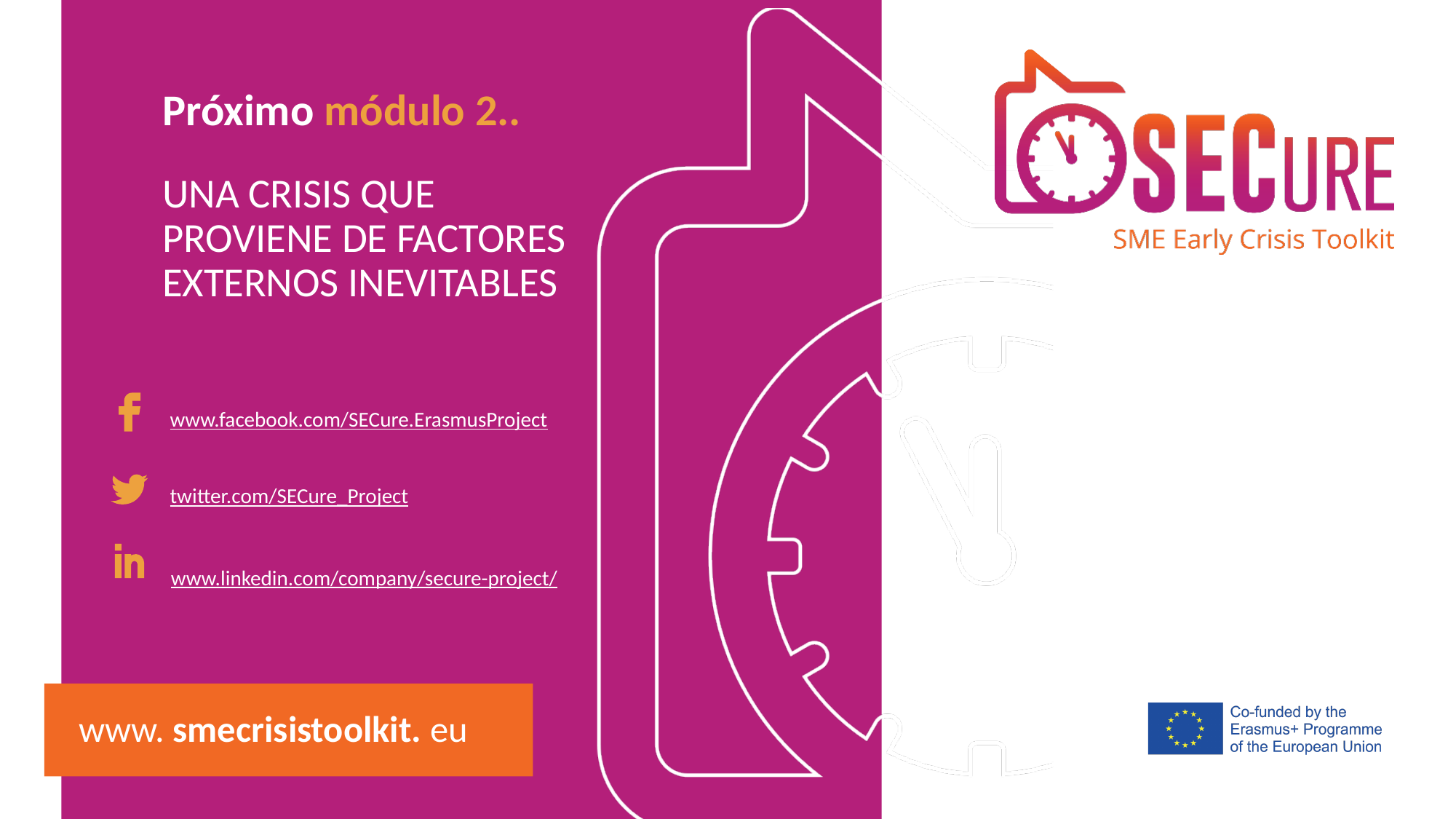

Próximo módulo 2..
UNA CRISIS QUE PROVIENE DE FACTORES EXTERNOS INEVITABLES

www.facebook.com/SECure.ErasmusProject
twitter.com/SECure_Project

www.linkedin.com/company/secure-project/
www. smecrisistoolkit. eu